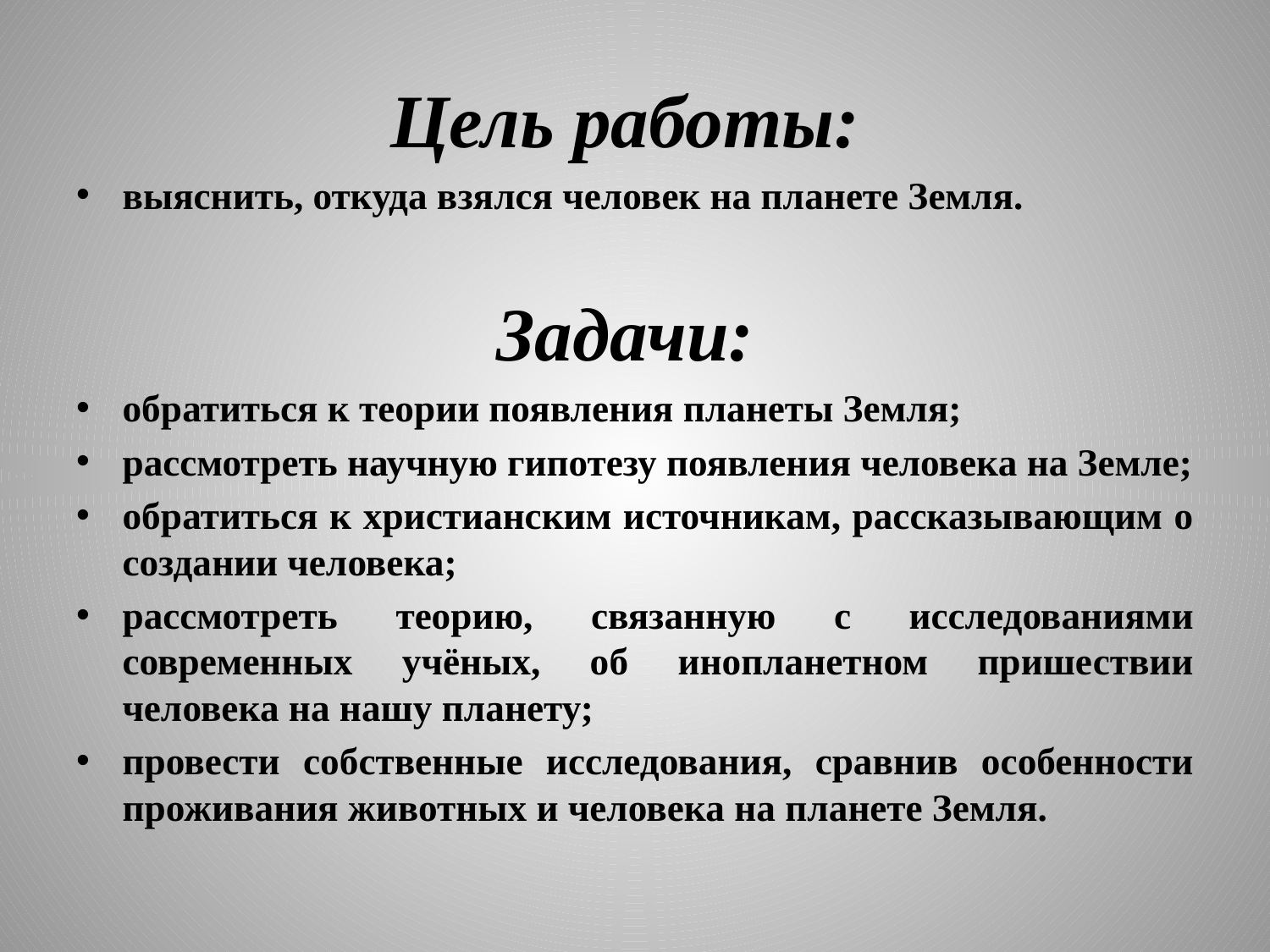

Цель работы:
выяснить, откуда взялся человек на планете Земля.

Задачи:
обратиться к теории появления планеты Земля;
рассмотреть научную гипотезу появления человека на Земле;
обратиться к христианским источникам, рассказывающим о создании человека;
рассмотреть теорию, связанную с исследованиями современных учёных, об инопланетном пришествии человека на нашу планету;
провести собственные исследования, сравнив особенности проживания животных и человека на планете Земля.